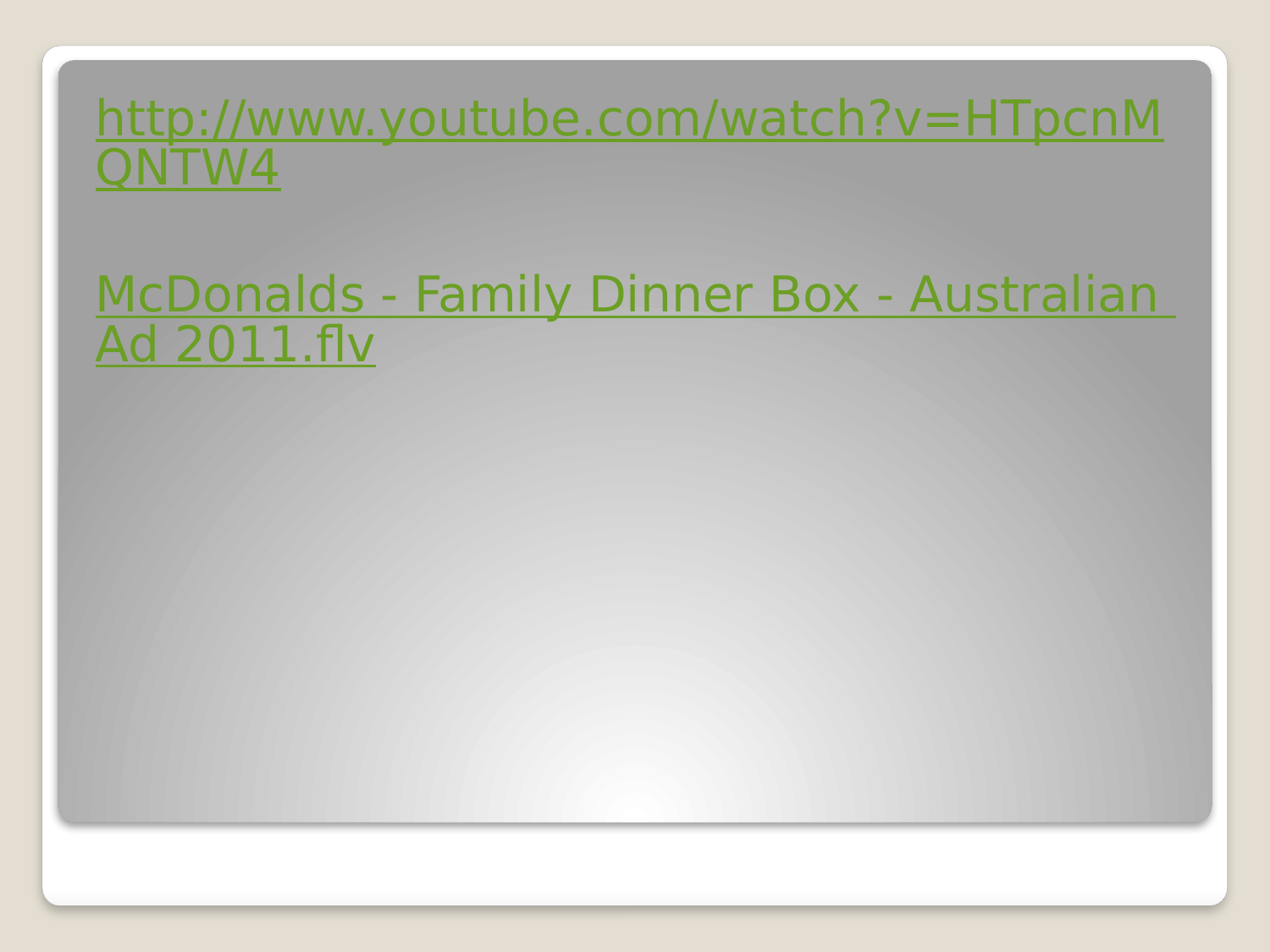

http://www.youtube.com/watch?v=HTpcnMQNTW4

McDonalds - Family Dinner Box - Australian Ad 2011.flv